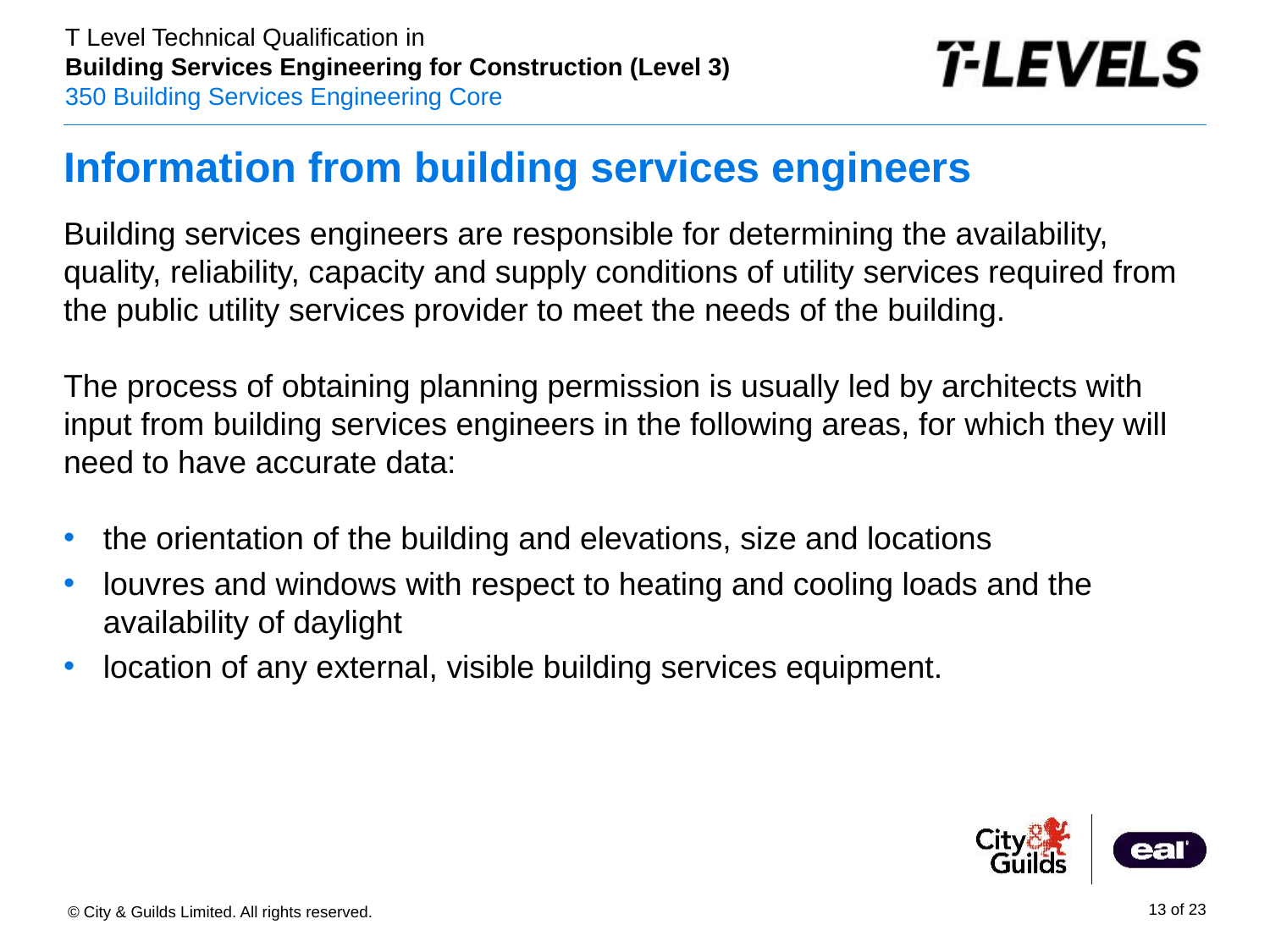

# Information from building services engineers
Building services engineers are responsible for determining the availability, quality, reliability, capacity and supply conditions of utility services required from the public utility services provider to meet the needs of the building.

The process of obtaining planning permission is usually led by architects with input from building services engineers in the following areas, for which they will need to have accurate data:

the orientation of the building and elevations, size and locations
louvres and windows with respect to heating and cooling loads and the availability of daylight
location of any external, visible building services equipment.